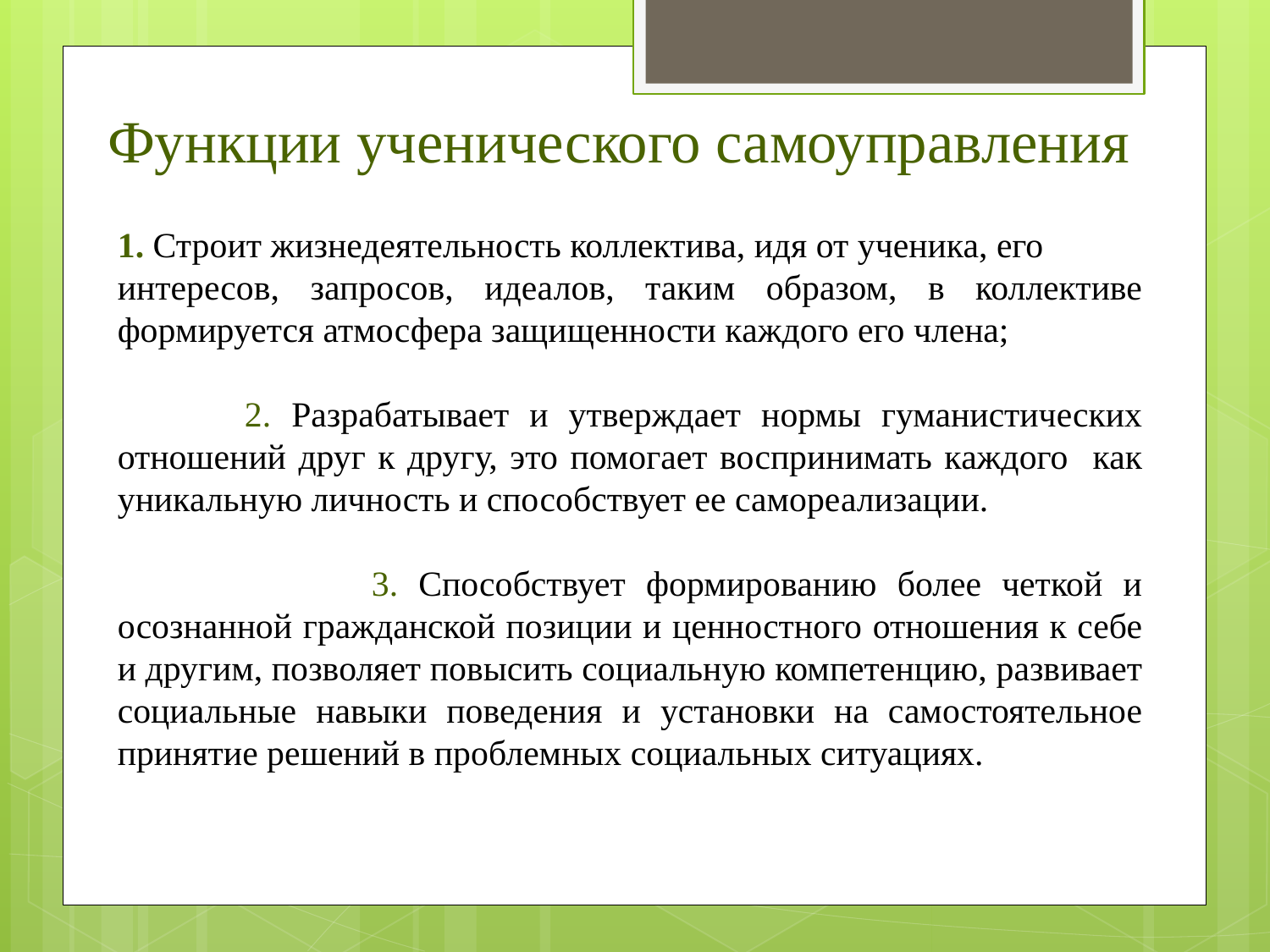

# Функции ученического самоуправления
1. Строит жизнедеятельность коллектива, идя от ученика, его
интересов, запросов, идеалов, таким образом, в коллективе формируется атмосфера защищенности каждого его члена;

	2. Разрабатывает и утверждает нормы гуманистических отношений друг к другу, это помогает воспринимать каждого  как уникальную личность и способствует ее самореализации.

		3. Способствует формированию более четкой и осознанной гражданской позиции и ценностного отношения к себе и другим, позволяет повысить социальную компетенцию, развивает социальные навыки поведения и установки на самостоятельное принятие решений в проблемных социальных ситуациях.